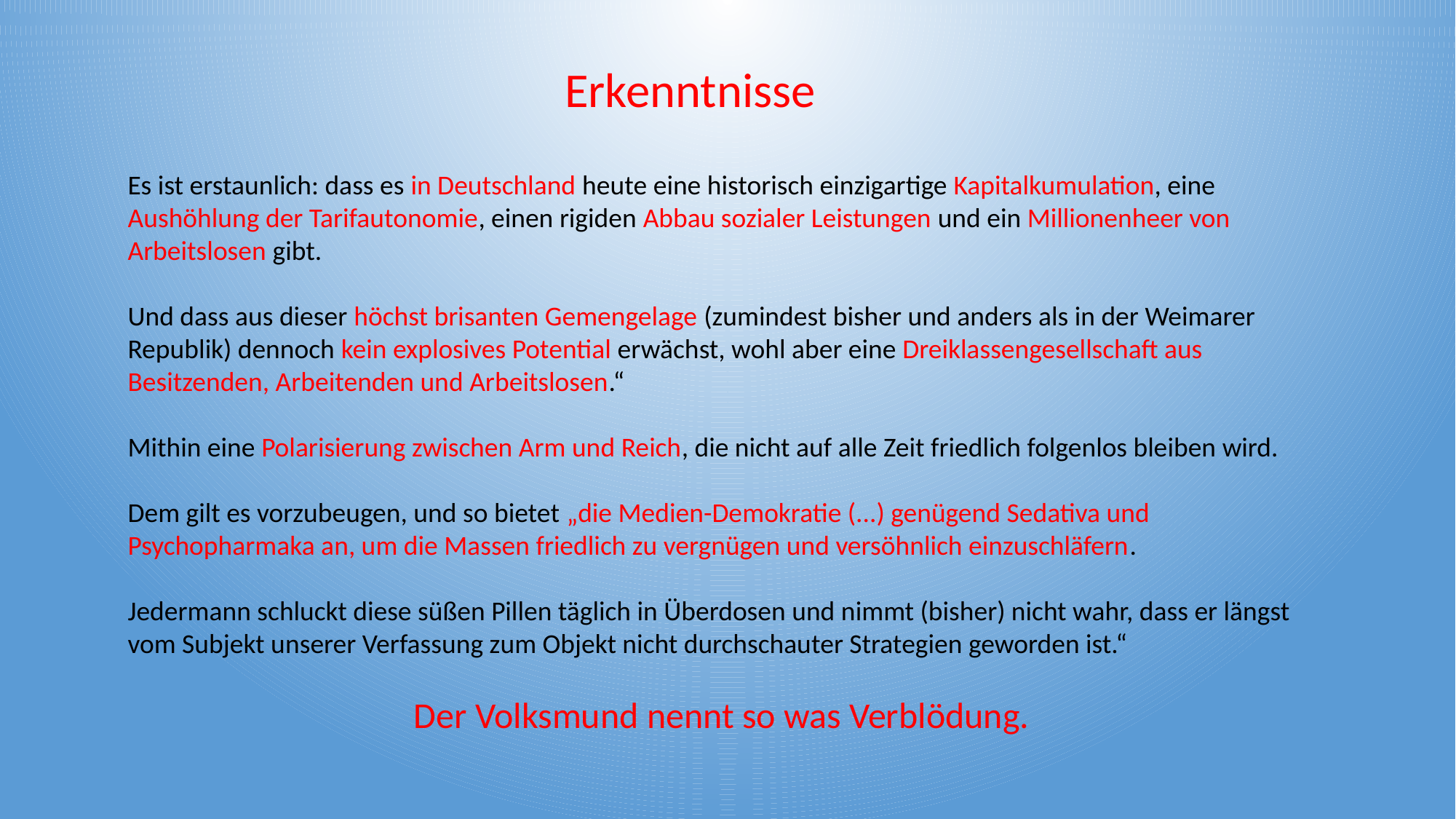

Erkenntnisse
Es ist erstaunlich: dass es in Deutschland heute eine historisch einzigartige Kapitalkumulation, eine Aushöhlung der Tarifautonomie, einen rigiden Abbau sozialer Leistungen und ein Millionenheer von Arbeitslosen gibt.

Und dass aus dieser höchst brisanten Gemengelage (zumindest bisher und anders als in der Weimarer Republik) dennoch kein explosives Potential erwächst, wohl aber eine Dreiklassengesellschaft aus Besitzenden, Arbeitenden und Arbeitslosen.“

Mithin eine Polarisierung zwischen Arm und Reich, die nicht auf alle Zeit friedlich folgenlos bleiben wird.

Dem gilt es vorzubeugen, und so bietet „die Medien-Demokratie (...) genügend Sedativa und Psychopharmaka an, um die Massen friedlich zu vergnügen und versöhnlich einzuschläfern.

Jedermann schluckt diese süßen Pillen täglich in Überdosen und nimmt (bisher) nicht wahr, dass er längst vom Subjekt unserer Verfassung zum Objekt nicht durchschauter Strategien geworden ist.“

Der Volksmund nennt so was Verblödung.